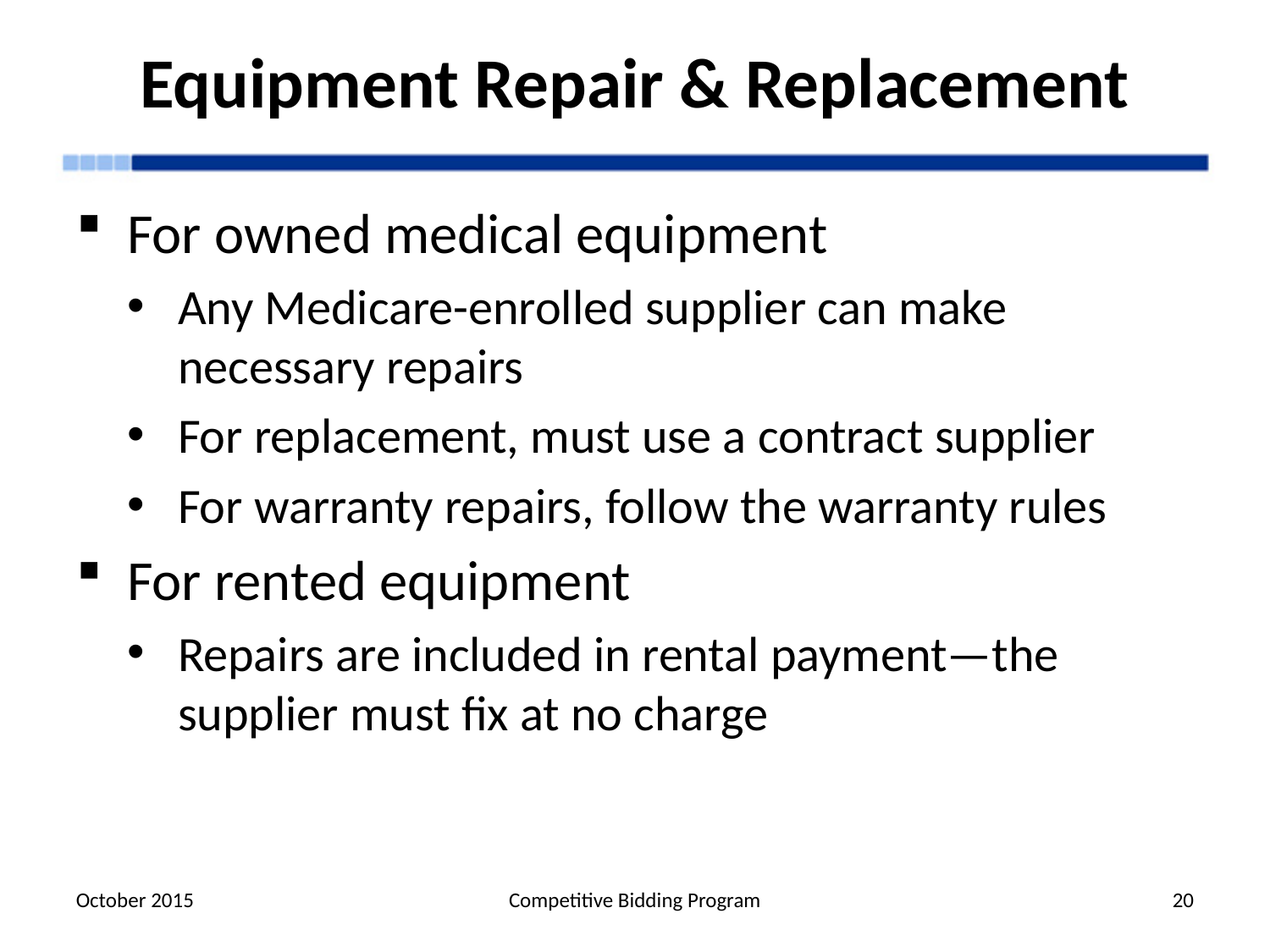

# Equipment Repair & Replacement
For owned medical equipment
Any Medicare-enrolled supplier can make necessary repairs
For replacement, must use a contract supplier
For warranty repairs, follow the warranty rules
For rented equipment
Repairs are included in rental payment—the supplier must fix at no charge
October 2015
Competitive Bidding Program
20